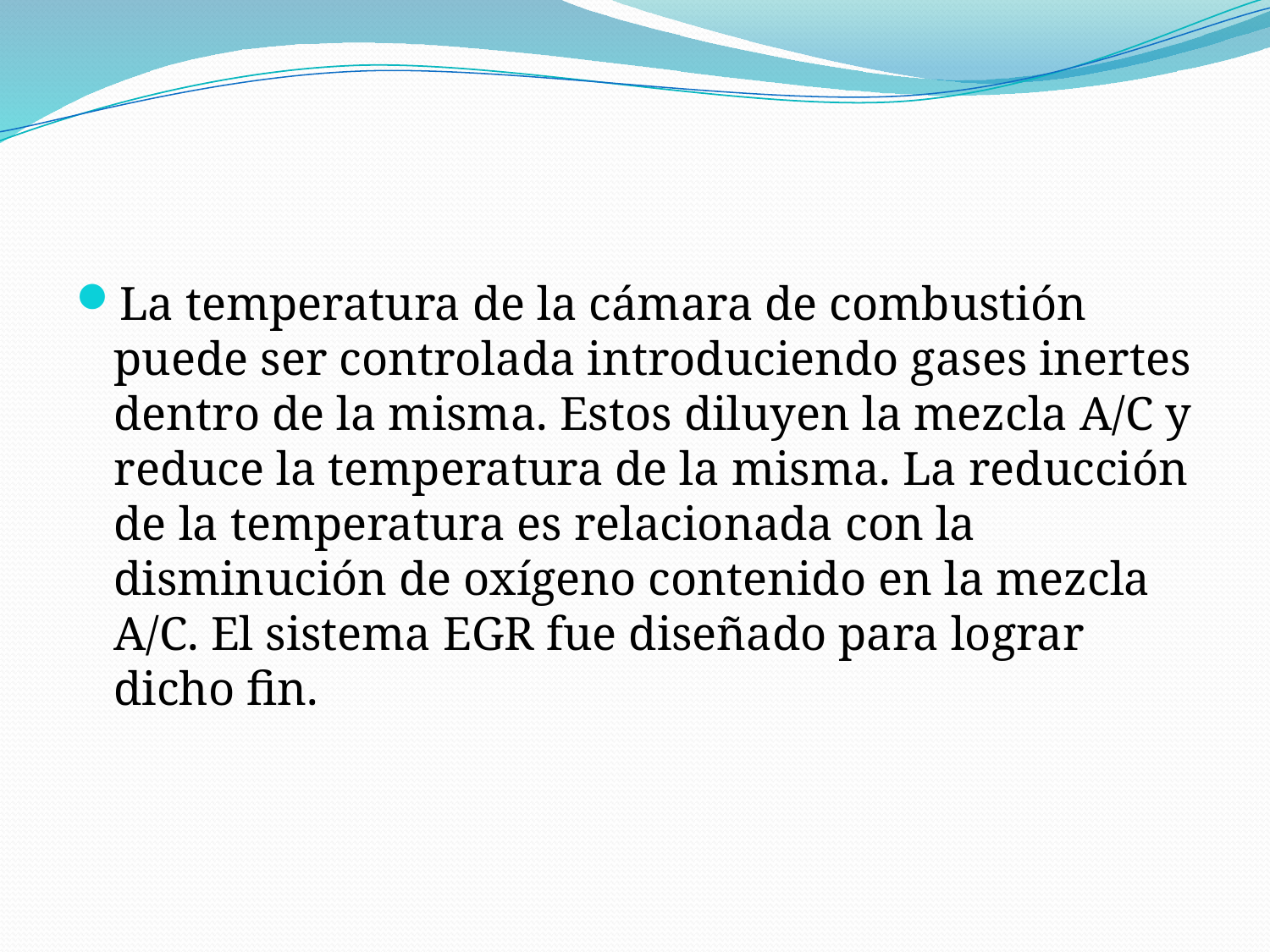

#
La temperatura de la cámara de combustión puede ser controlada introduciendo gases inertes dentro de la misma. Estos diluyen la mezcla A/C y reduce la temperatura de la misma. La reducción de la temperatura es relacionada con la disminución de oxígeno contenido en la mezcla A/C. El sistema EGR fue diseñado para lograr dicho fin.